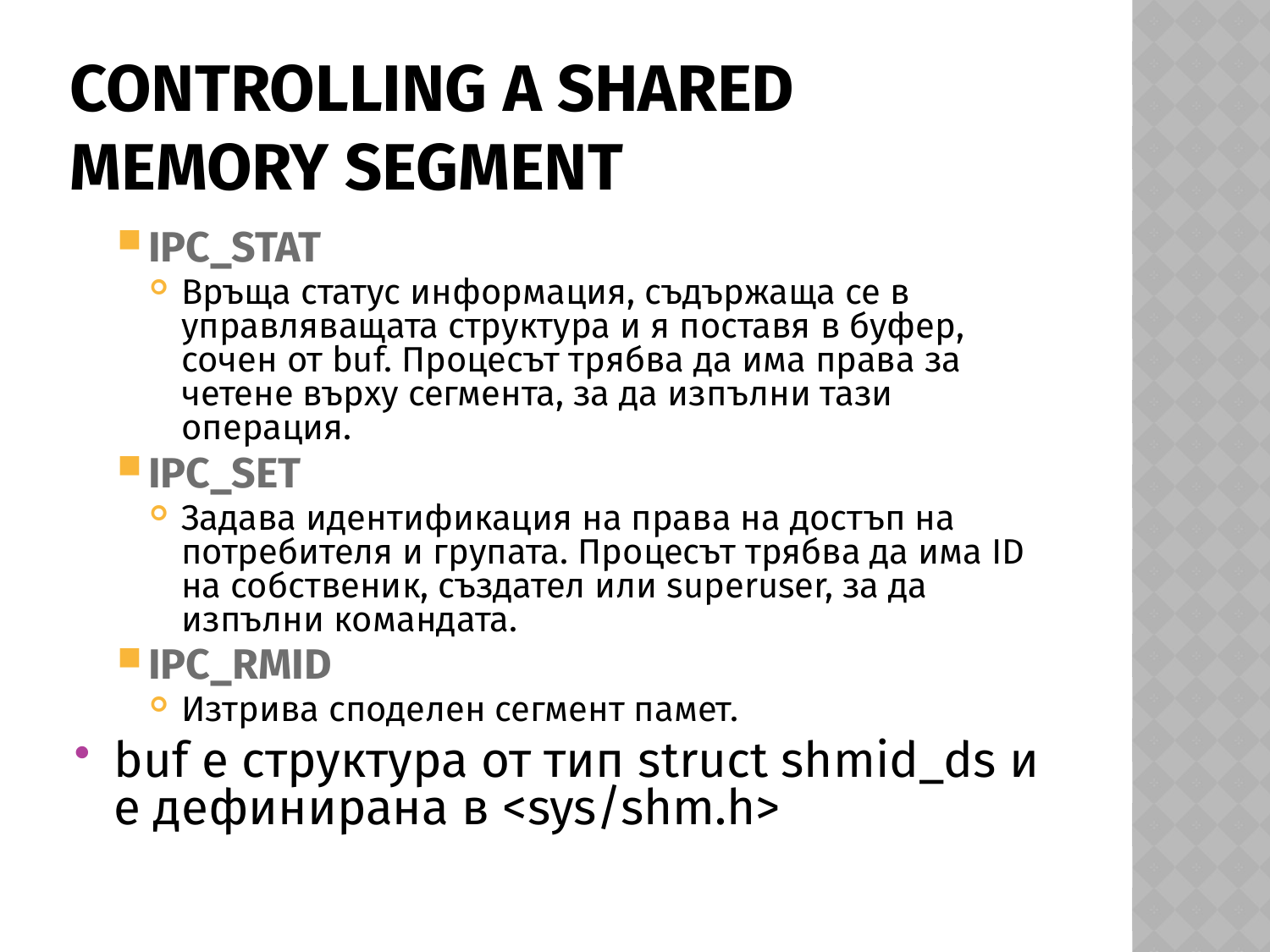

# Controlling a Shared Memory Segment
IPC_STAT
Връща статус информация, съдържаща се в управляващата структура и я поставя в буфер, сочен от buf. Процесът трябва да има права за четене върху сегмента, за да изпълни тази операция.
IPC_SET
Задава идентификация на права на достъп на потребителя и групата. Процесът трябва да има ID на собственик, създател или superuser, за да изпълни командата.
IPC_RMID
Изтрива споделен сегмент памет.
buf е структура от тип struct shmid_ds и е дефинирана в <sys/shm.h>